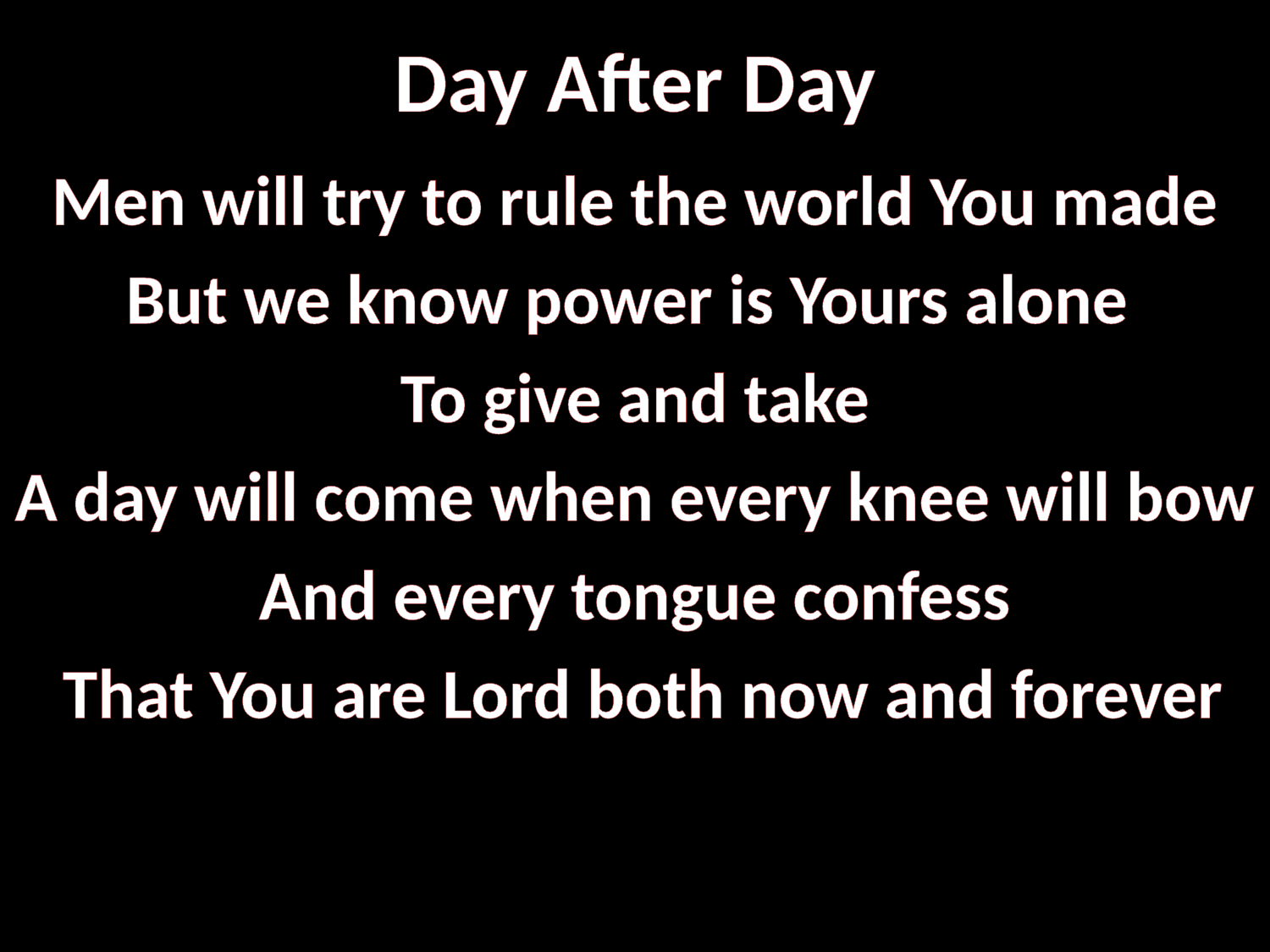

# Day After Day
Men will try to rule the world You made
But we know power is Yours alone
To give and take
A day will come when every knee will bow
And every tongue confess
 That You are Lord both now and forever